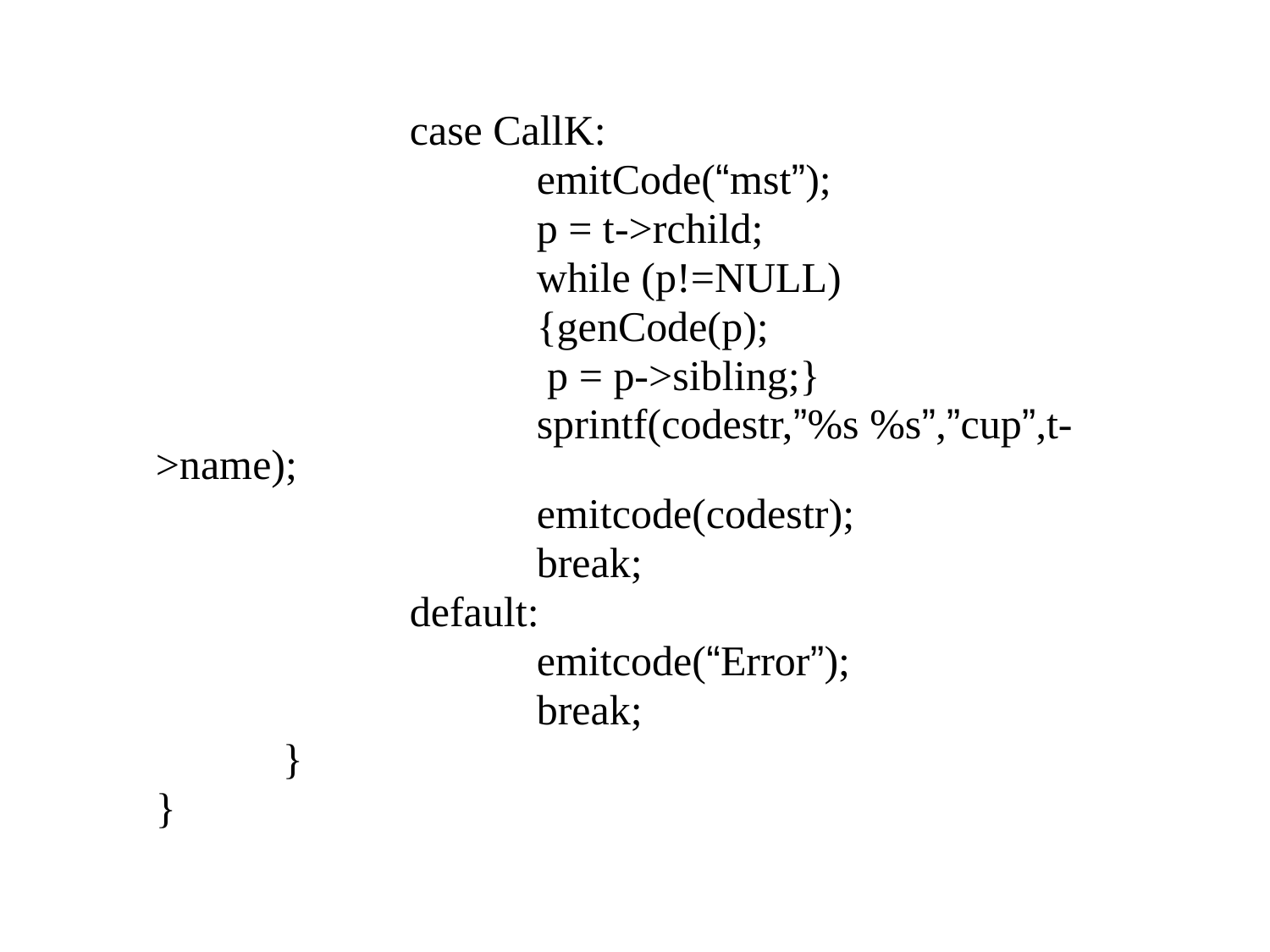

case CallK:
				emitCode(“mst”);
				p = t->rchild;
				while (p!=NULL)
				{genCode(p);
				 p = p->sibling;}
				sprintf(codestr,”%s %s”,”cup”,t->name);
				emitcode(codestr);
				break;
			default:
				emitcode(“Error”);
				break;
		}
	}